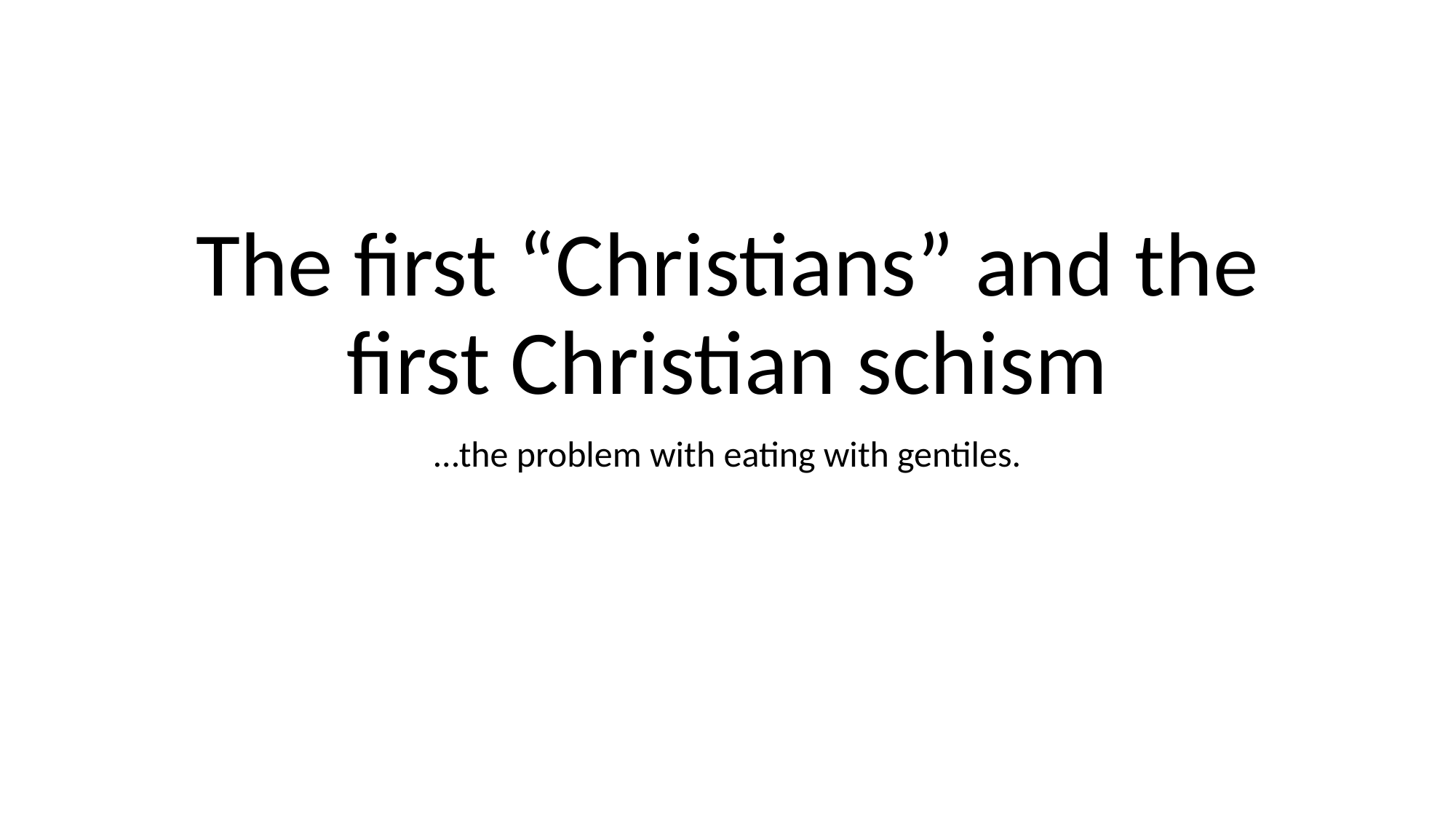

# The first “Christians” and the first Christian schism
…the problem with eating with gentiles.